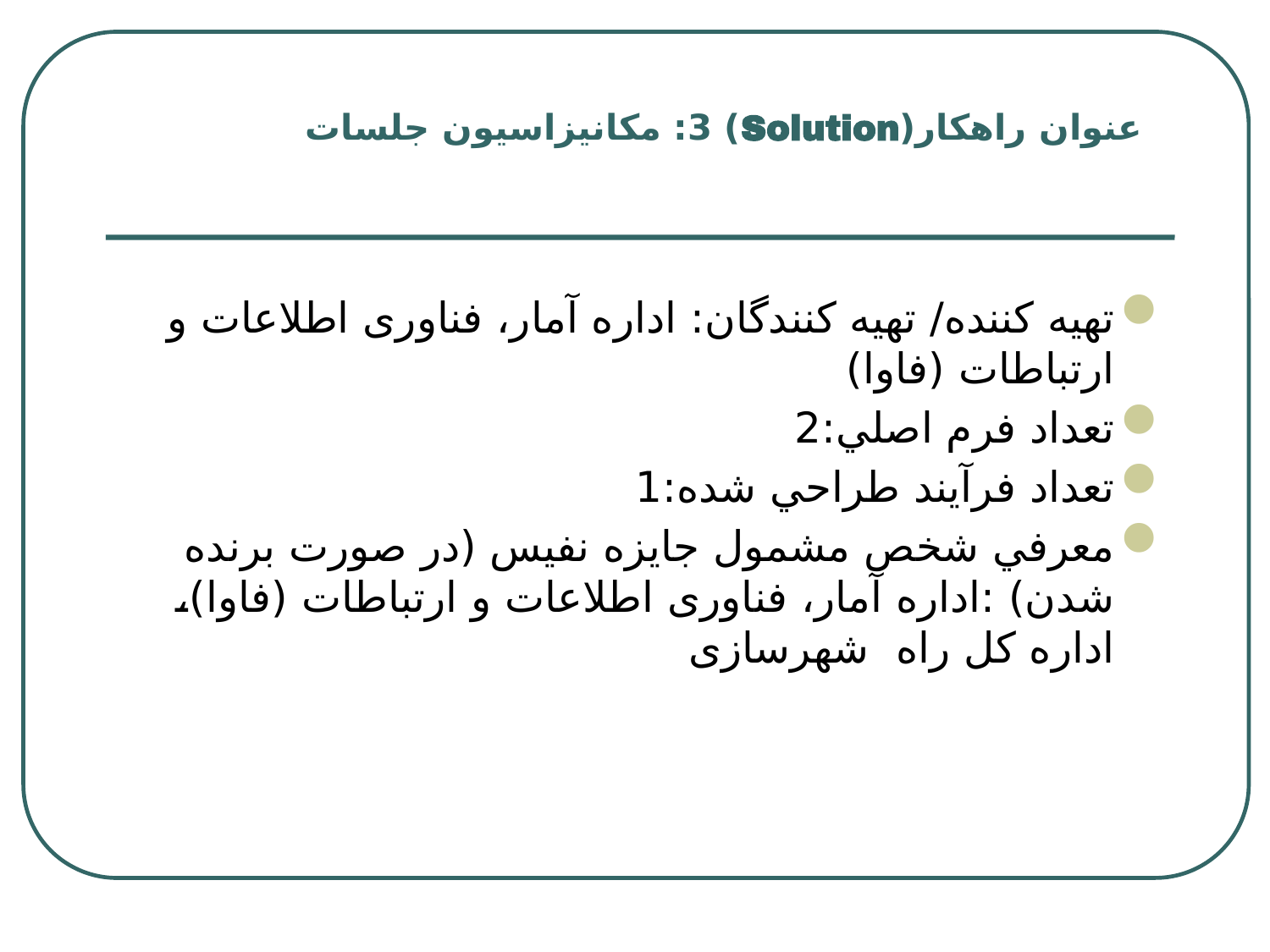

# عنوان راهكار(Solution) 3: مکانیزاسیون جلسات
تهيه كننده/ تهيه كنندگان: اداره آمار، فناوری اطلاعات و ارتباطات (فاوا)
تعداد فرم اصلي:2
تعداد فرآيند طراحي شده:1
معرفي شخص مشمول جايزه نفيس (در صورت برنده شدن) :اداره آمار، فناوری اطلاعات و ارتباطات (فاوا)، اداره کل راه  شهرسازی